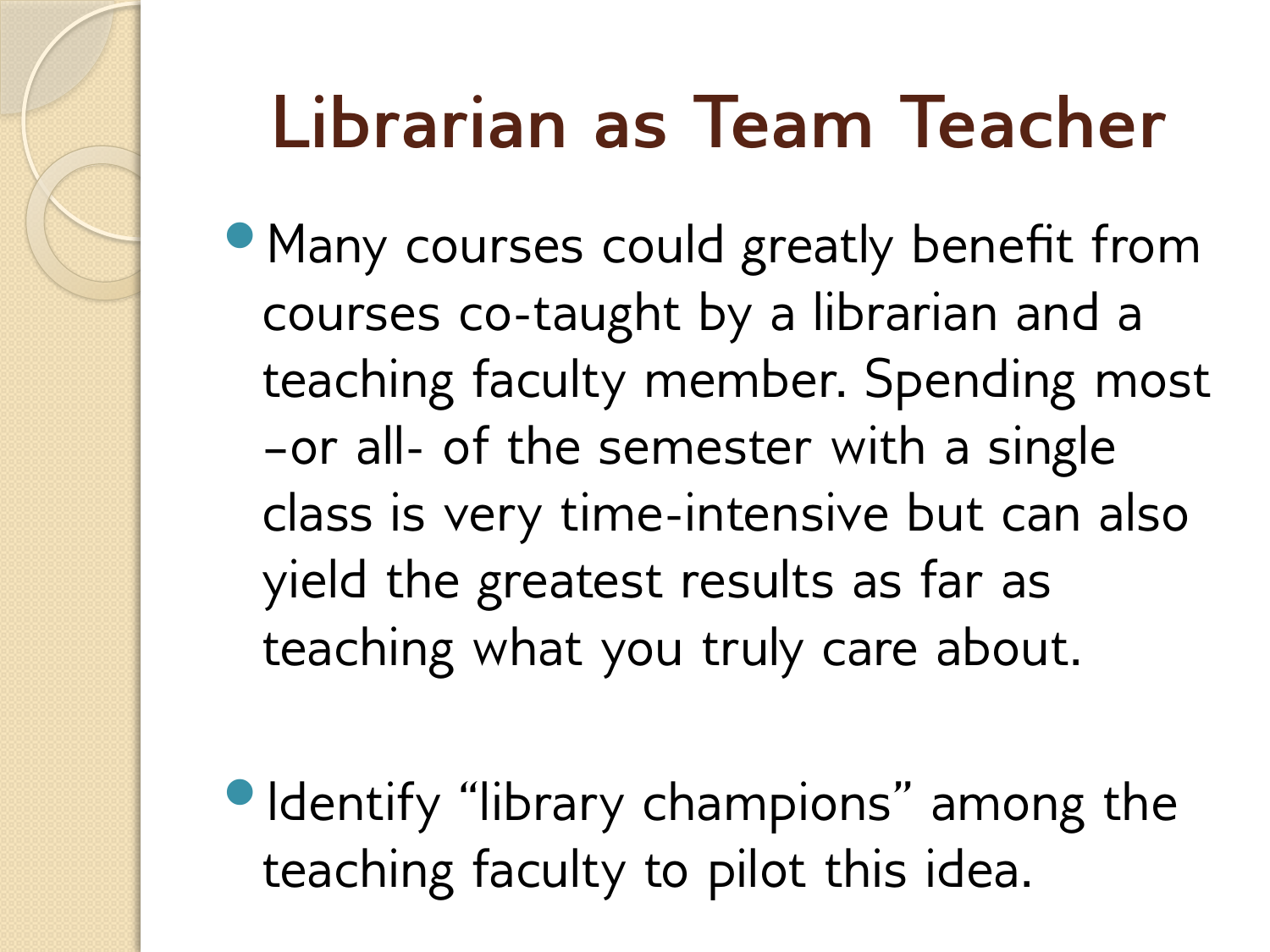

# Librarian as Team Teacher
Many courses could greatly benefit from courses co-taught by a librarian and a teaching faculty member. Spending most –or all- of the semester with a single class is very time-intensive but can also yield the greatest results as far as teaching what you truly care about.

Identify “library champions” among the teaching faculty to pilot this idea.